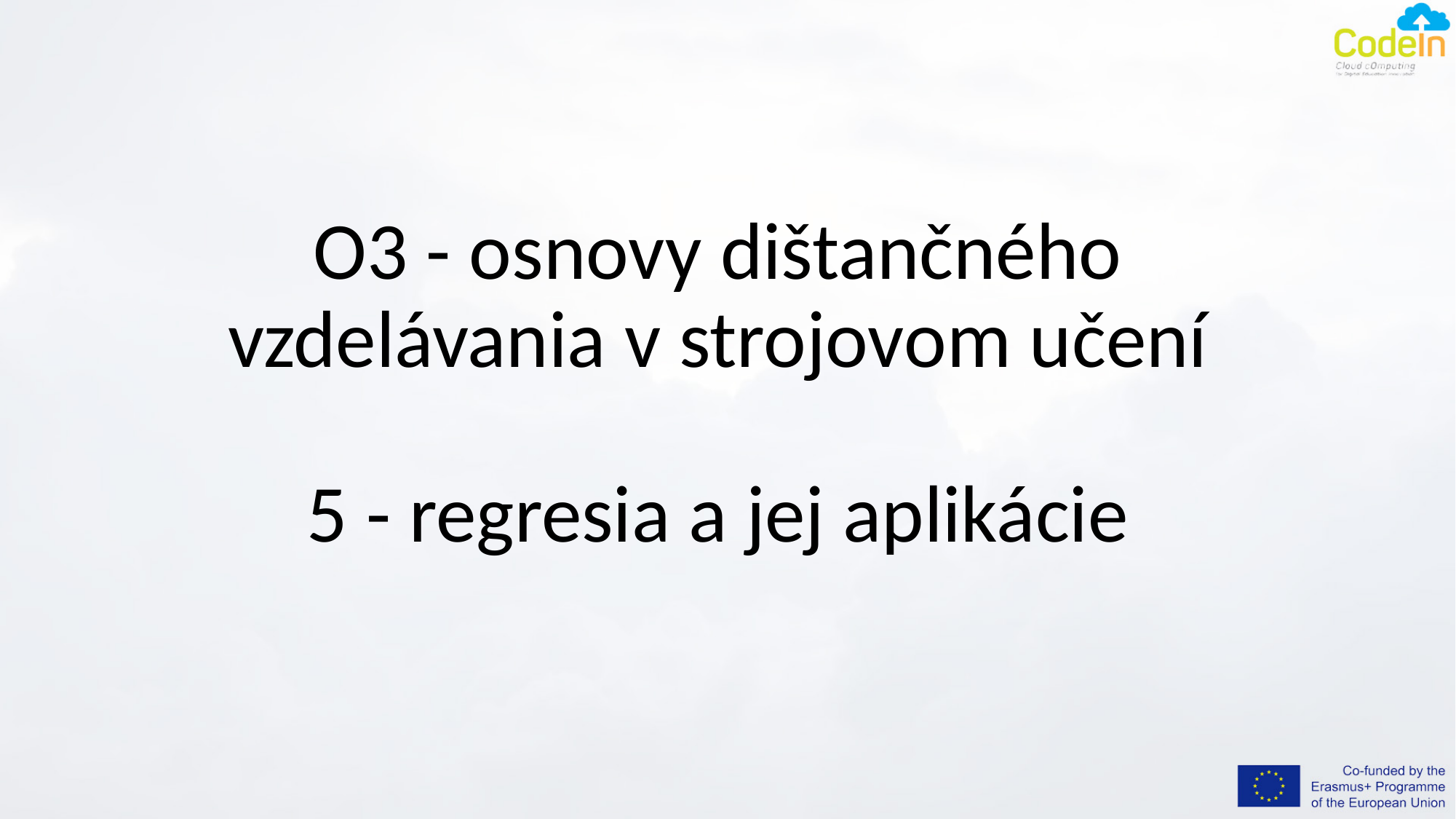

# O3 - osnovy dištančného vzdelávania v strojovom učení 5 - regresia a jej aplikácie